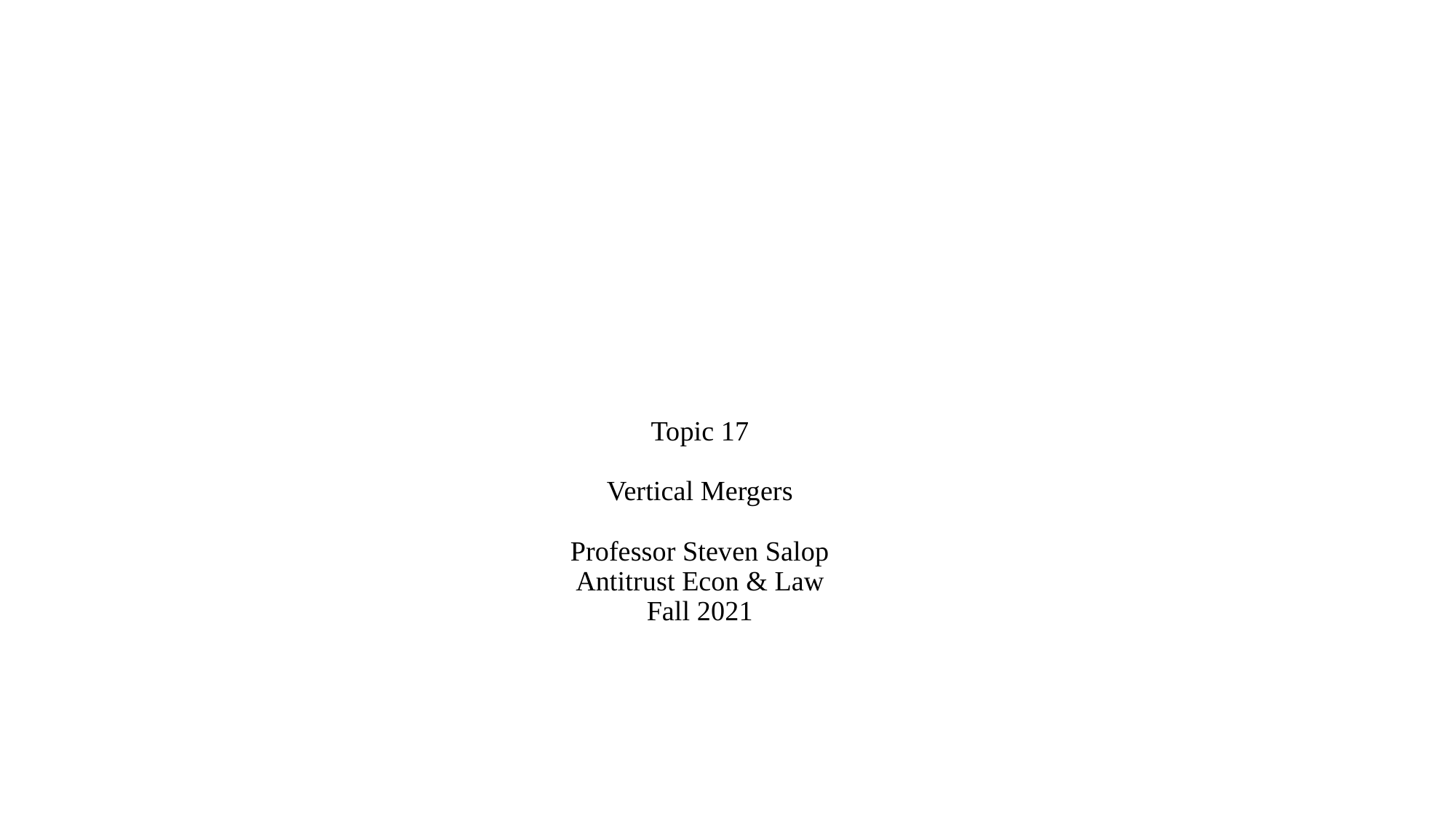

# Topic 17 Vertical Mergers Professor Steven Salop Antitrust Econ & Law Fall 2021